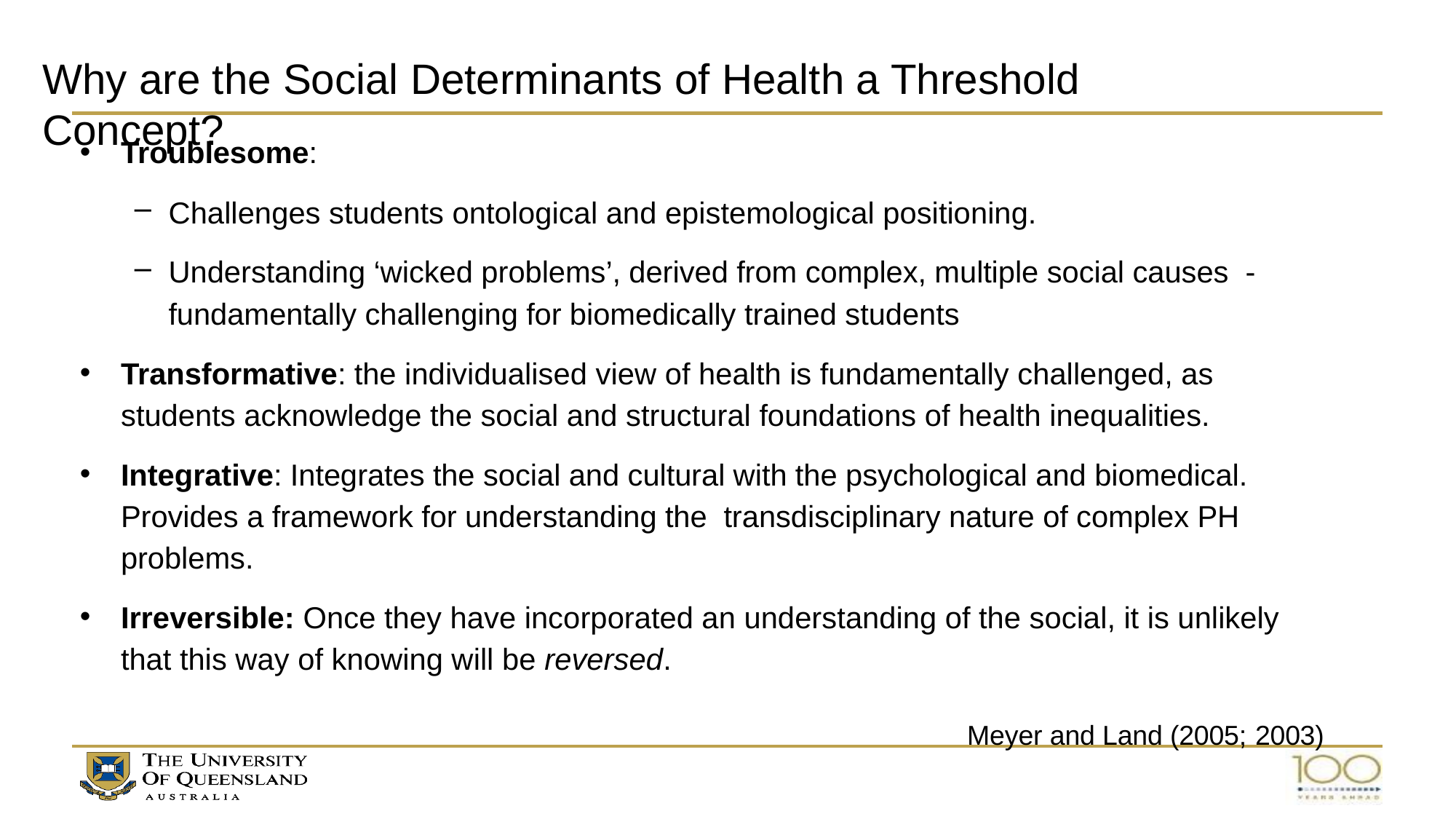

# Why are the Social Determinants of Health a Threshold Concept?
Troublesome:
Challenges students ontological and epistemological positioning.
Understanding ‘wicked problems’, derived from complex, multiple social causes  -  fundamentally challenging for biomedically trained students
Transformative: the individualised view of health is fundamentally challenged, as students acknowledge the social and structural foundations of health inequalities.
Integrative: Integrates the social and cultural with the psychological and biomedical. Provides a framework for understanding the  transdisciplinary nature of complex PH problems.
Irreversible: Once they have incorporated an understanding of the social, it is unlikely that this way of knowing will be reversed.

Meyer and Land (2005; 2003)